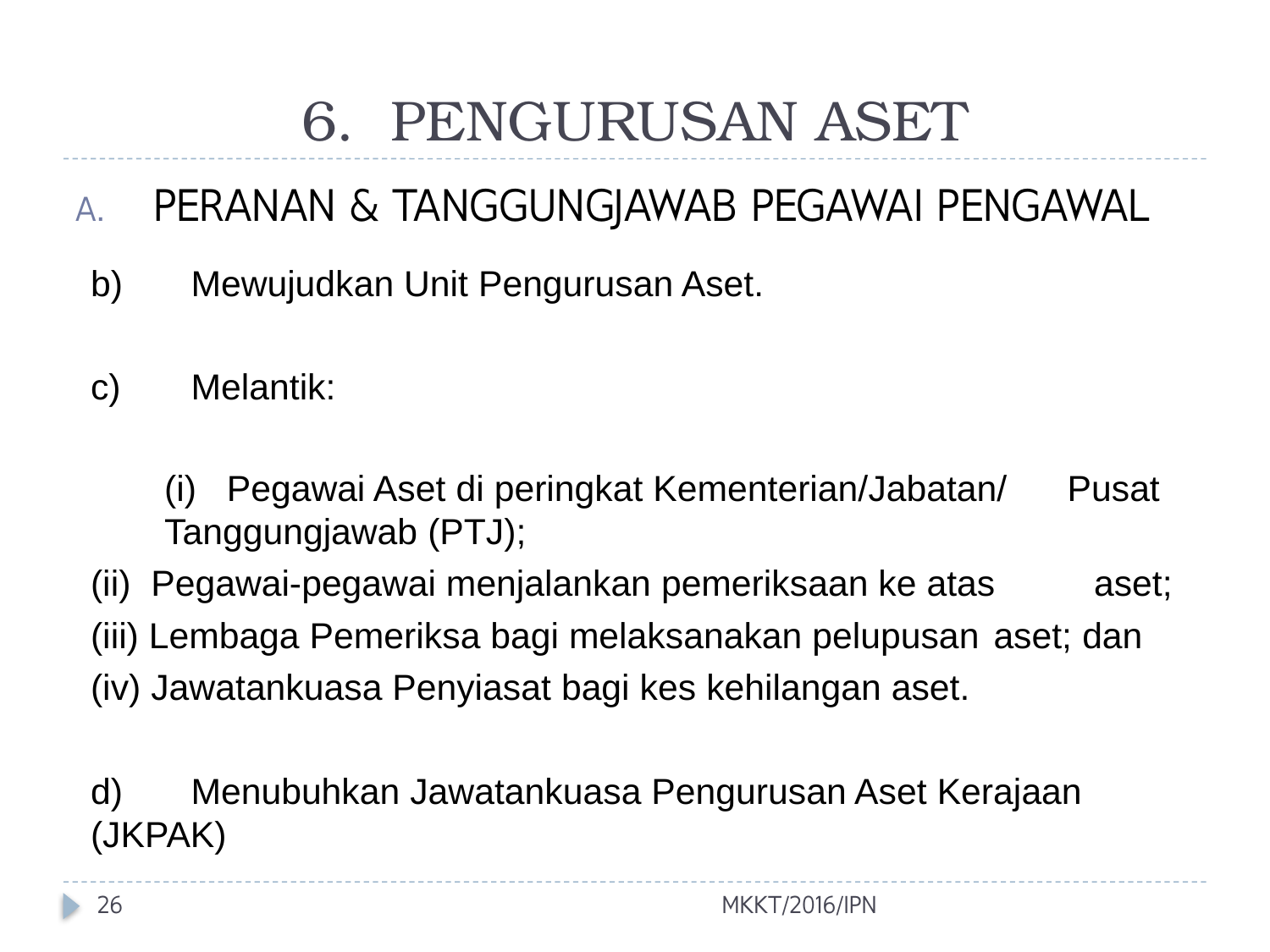

# 6.  PENGURUSAN ASET
PERANAN & TANGGUNGJAWAB PEGAWAI PENGAWAL
b)	Mewujudkan Unit Pengurusan Aset.

c)	Melantik:

	(i)   Pegawai Aset di peringkat Kementerian/Jabatan/ 	Pusat Tanggungjawab (PTJ);
	(ii)  Pegawai-pegawai menjalankan pemeriksaan ke atas 	aset;
	(iii) Lembaga Pemeriksa bagi melaksanakan pelupusan 	aset; dan
	(iv) Jawatankuasa Penyiasat bagi kes kehilangan aset.

d)	Menubuhkan Jawatankuasa Pengurusan Aset Kerajaan 	(JKPAK)

26
MKKT/2016/IPN